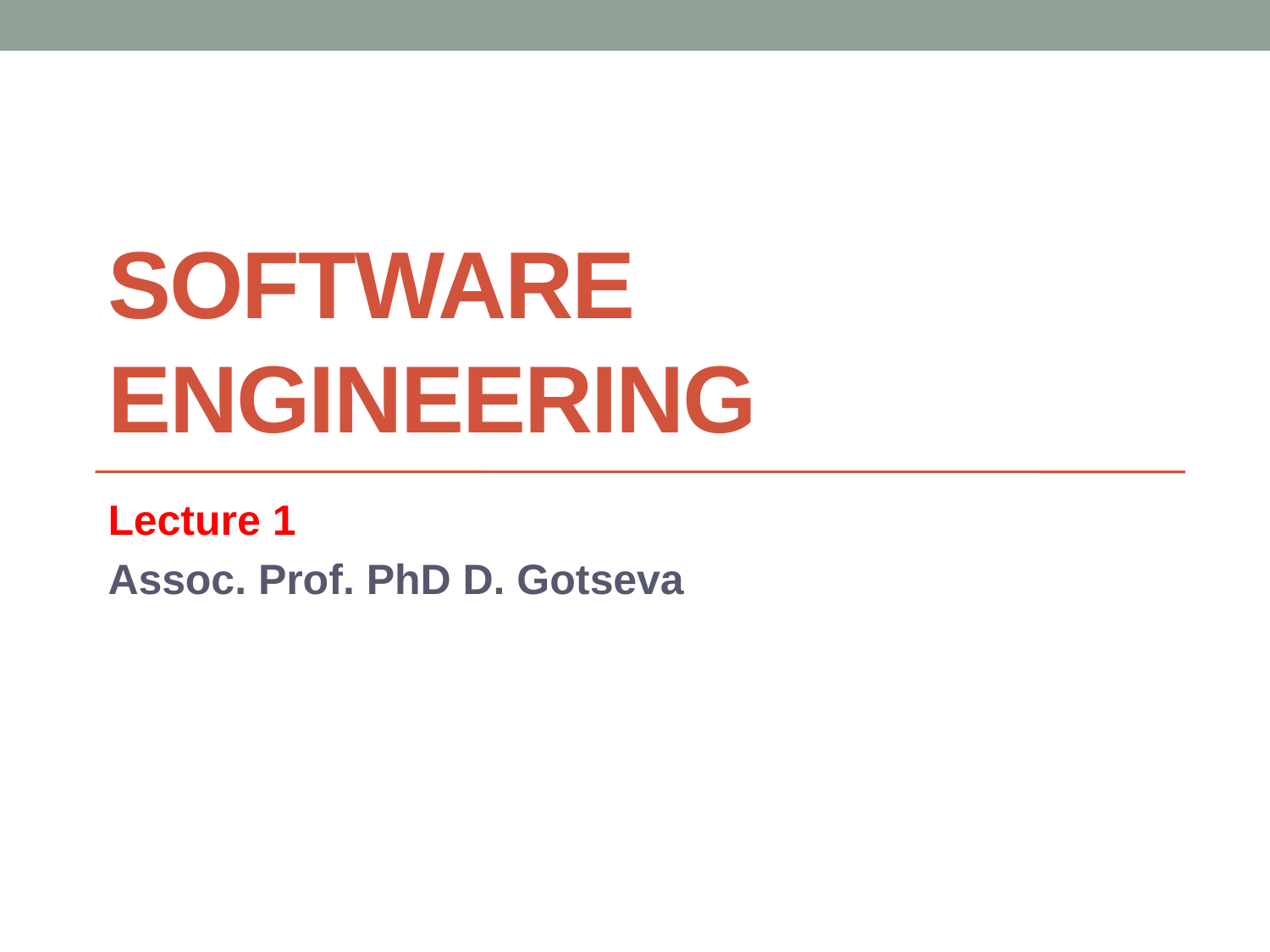

# Software Engineering
Lecture 1
Assoc. Prof. PhD D. Gotseva